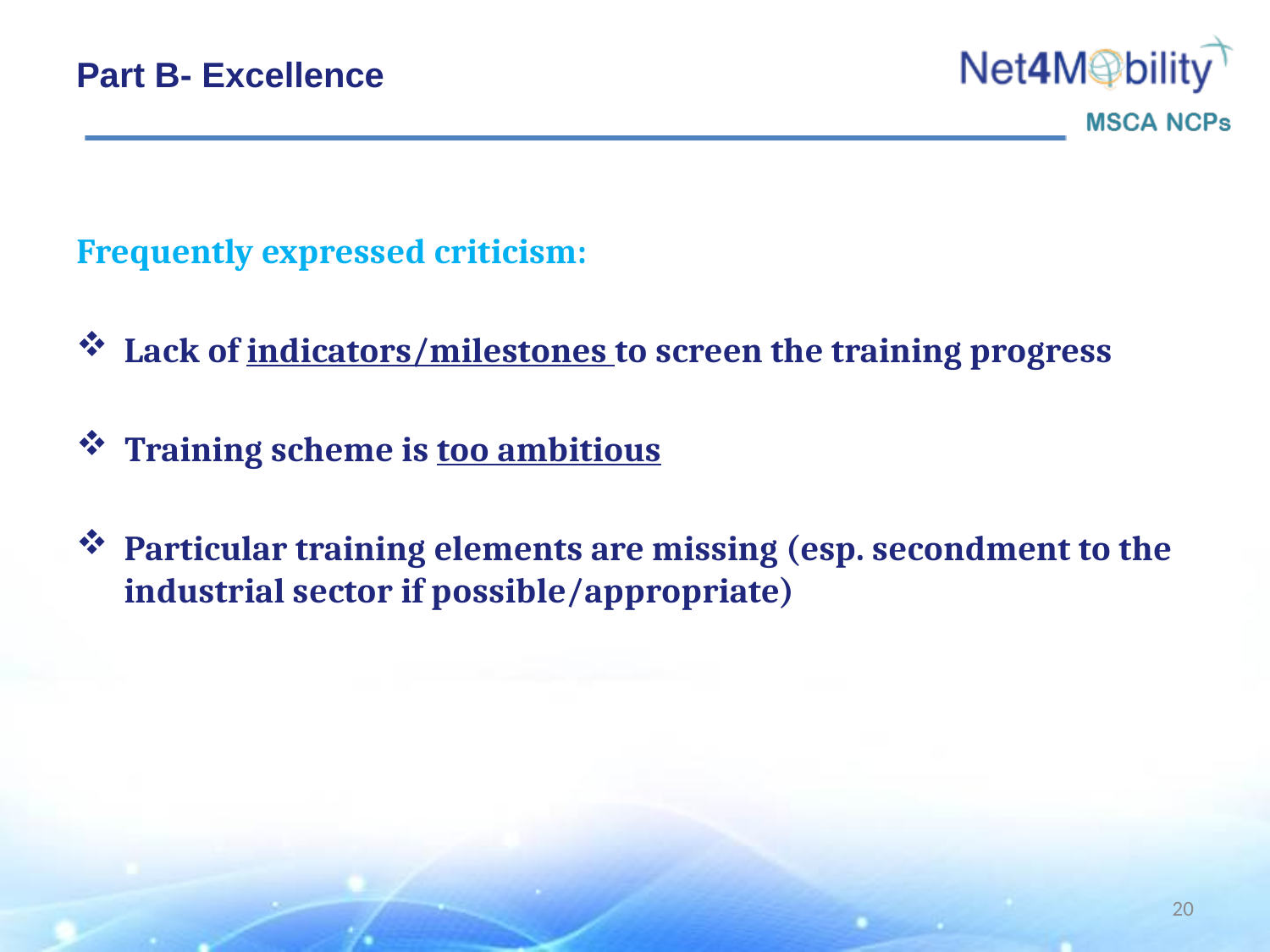

# Part B- Excellence
Frequently expressed criticism:

Lack of indicators/milestones to screen the training progress

Training scheme is too ambitious

Particular training elements are missing (esp. secondment to the industrial sector if possible/appropriate)

20